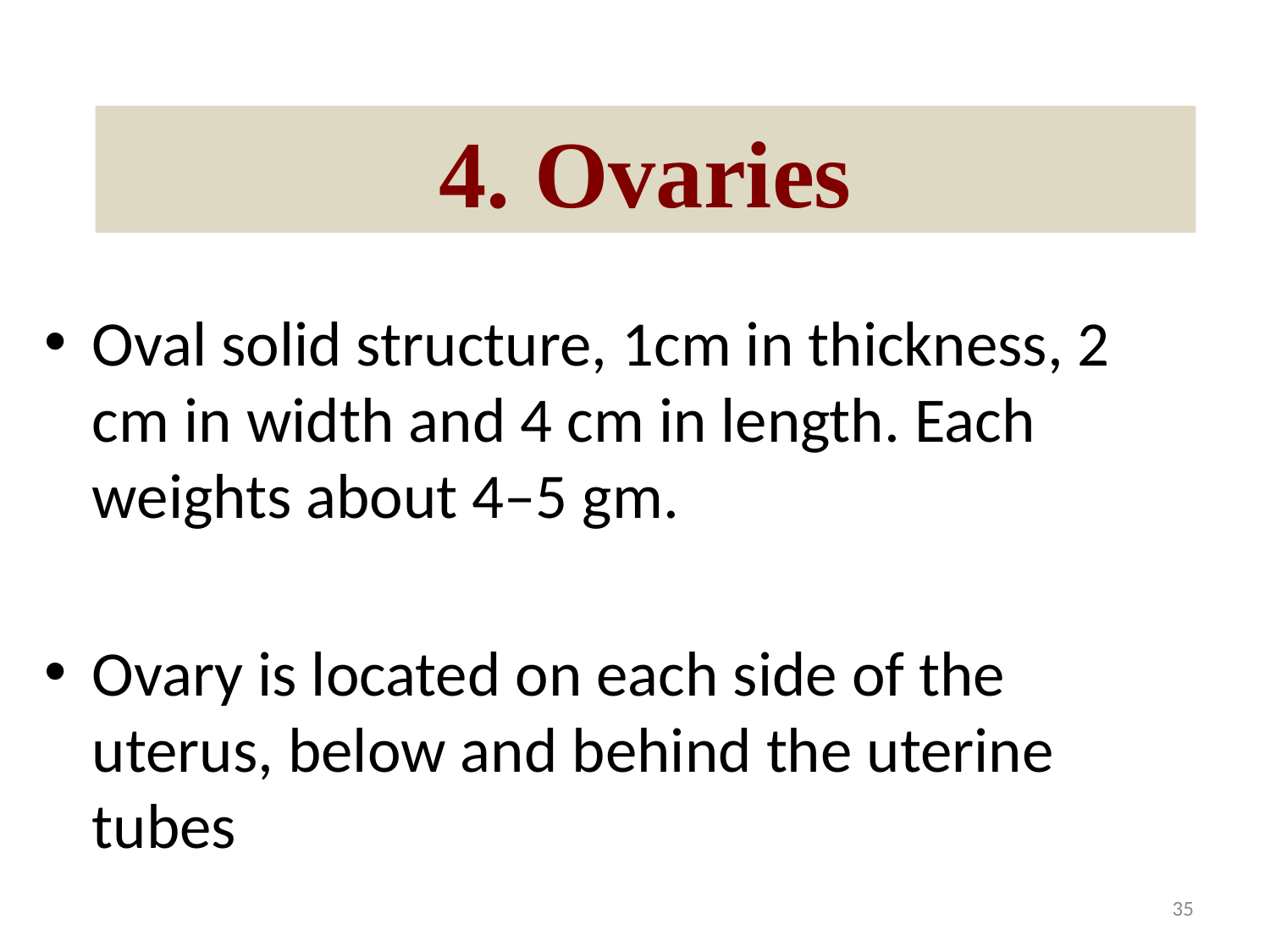

# 4. Ovaries
Oval solid structure, 1cm in thickness, 2 cm in width and 4 cm in length. Each weights about 4–5 gm.

Ovary is located on each side of the uterus, below and behind the uterine tubes
35